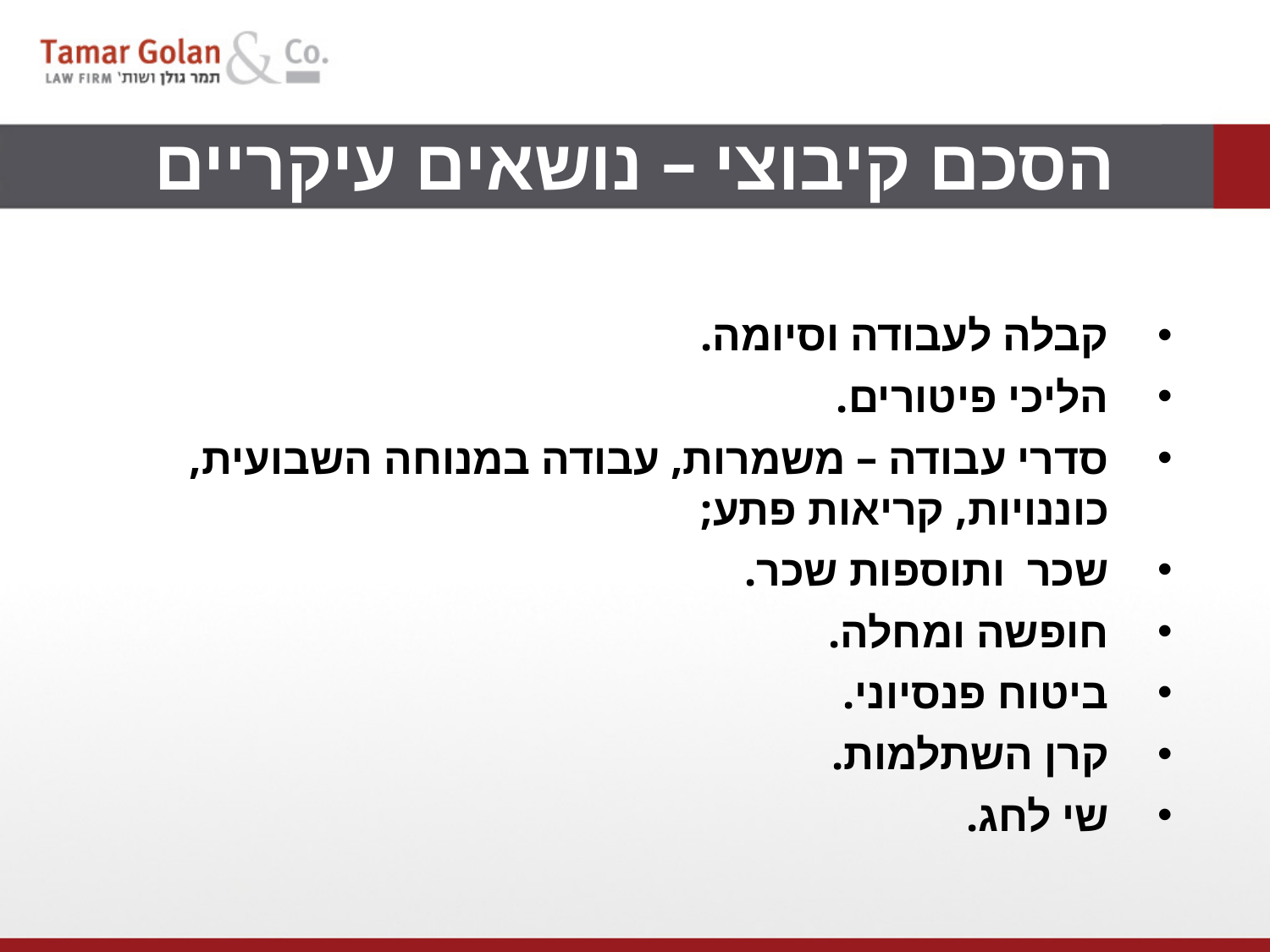

הסכם קיבוצי – נושאים עיקריים
קבלה לעבודה וסיומה.
הליכי פיטורים.
סדרי עבודה – משמרות, עבודה במנוחה השבועית, כוננויות, קריאות פתע;
שכר  ותוספות שכר.
חופשה ומחלה.
ביטוח פנסיוני.
קרן השתלמות.
שי לחג.